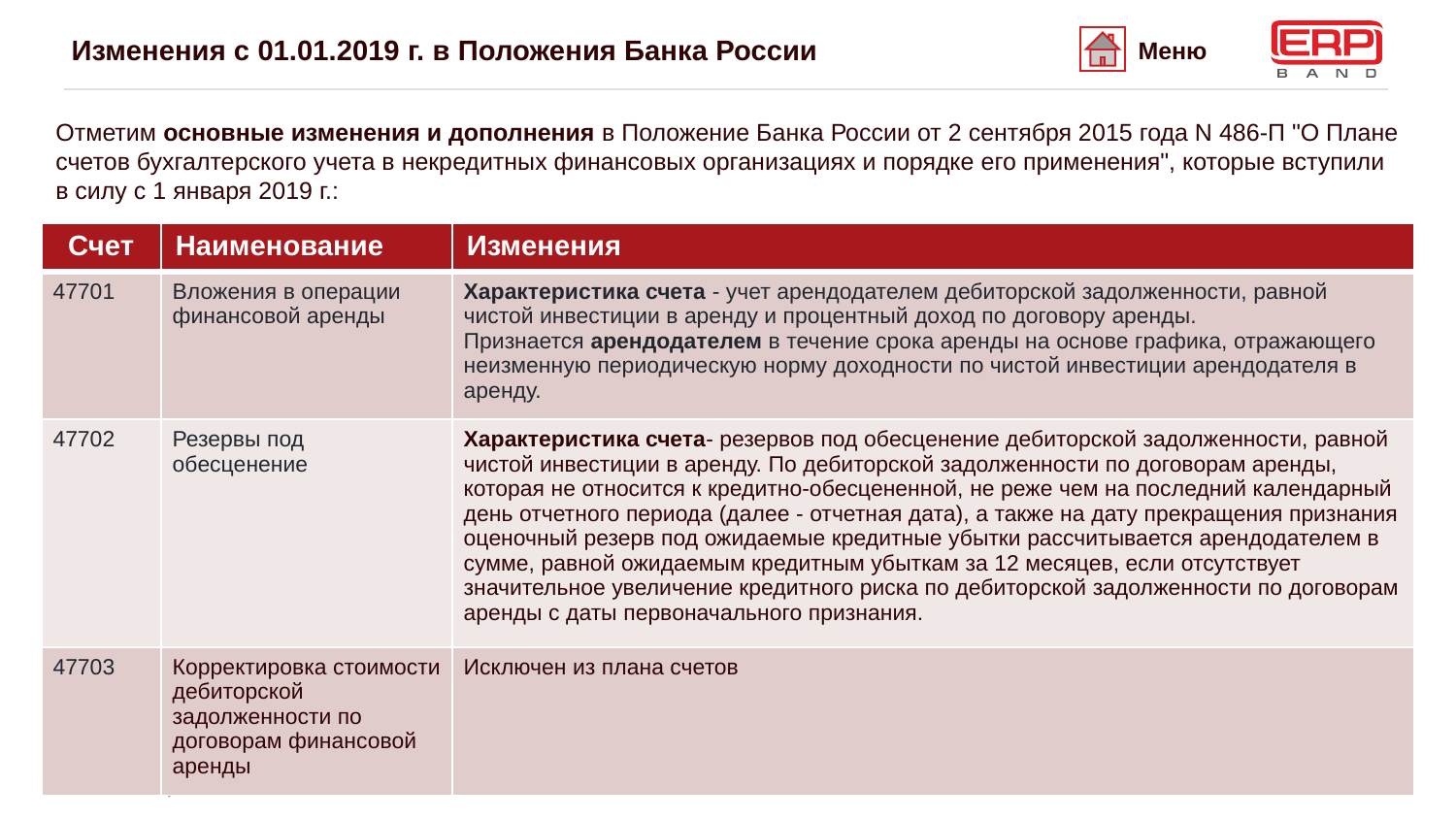

# Изменения с 01.01.2019 г. в Положения Банка России

Меню
Отметим основные изменения и дополнения в Положение Банка России от 2 сентября 2015 года N 486-П "О Плане счетов бухгалтерского учета в некредитных финансовых организациях и порядке его применения", которые вступили в силу с 1 января 2019 г.:
| Счет | Наименование | Изменения |
| --- | --- | --- |
| 47701 | Вложения в операции финансовой аренды | Характеристика счета - учет арендодателем дебиторской задолженности, равной чистой инвестиции в аренду и процентный доход по договору аренды. Признается арендодателем в течение срока аренды на основе графика, отражающего неизменную периодическую норму доходности по чистой инвестиции арендодателя в аренду. |
| 47702 | Резервы под обесценение | Характеристика счета- резервов под обесценение дебиторской задолженности, равной чистой инвестиции в аренду. По дебиторской задолженности по договорам аренды, которая не относится к кредитно-обесцененной, не реже чем на последний календарный день отчетного периода (далее - отчетная дата), а также на дату прекращения признания оценочный резерв под ожидаемые кредитные убытки рассчитывается арендодателем в сумме, равной ожидаемым кредитным убыткам за 12 месяцев, если отсутствует значительное увеличение кредитного риска по дебиторской задолженности по договорам аренды с даты первоначального признания. |
| 47703 | Корректировка стоимости дебиторской задолженности по договорам финансовой аренды | Исключен из плана счетов |
4